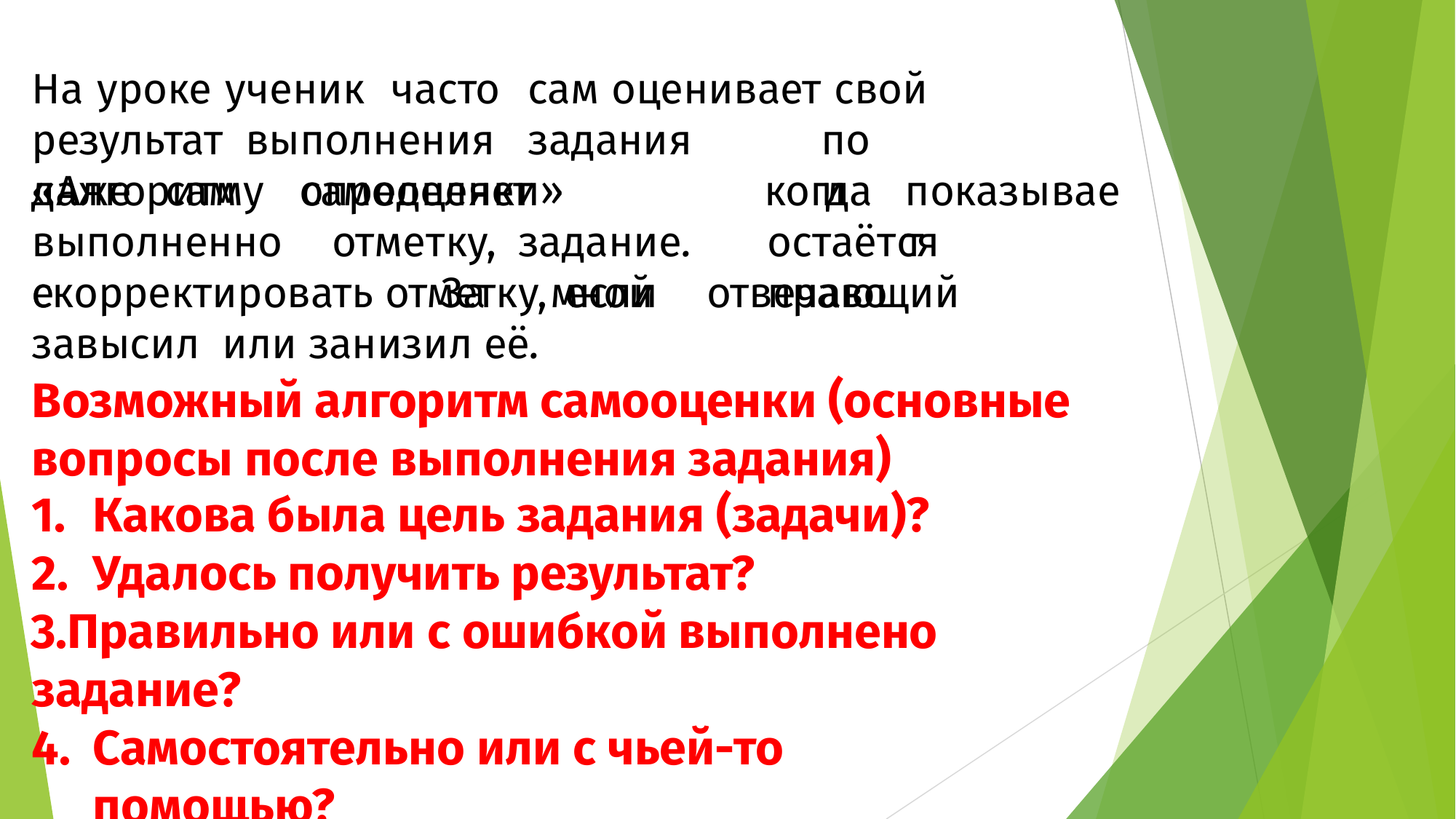

На уроке ученик	часто	сам оценивает свой результат  выполнения	задания	по	«Алгоритму	самооценки»	и
даже	сам  выполненное
определяет		отметку,  задание.	За	мной
когда
показывает
остаётся	право
скорректировать	отметку, если	отвечающий завысил  или занизил её.
Возможный алгоритм самооценки (основные  вопросы после выполнения задания)
Какова была цель задания (задачи)?
Удалось получить результат?
Правильно или с ошибкой выполнено  задание?
Самостоятельно или с чьей-то помощью?